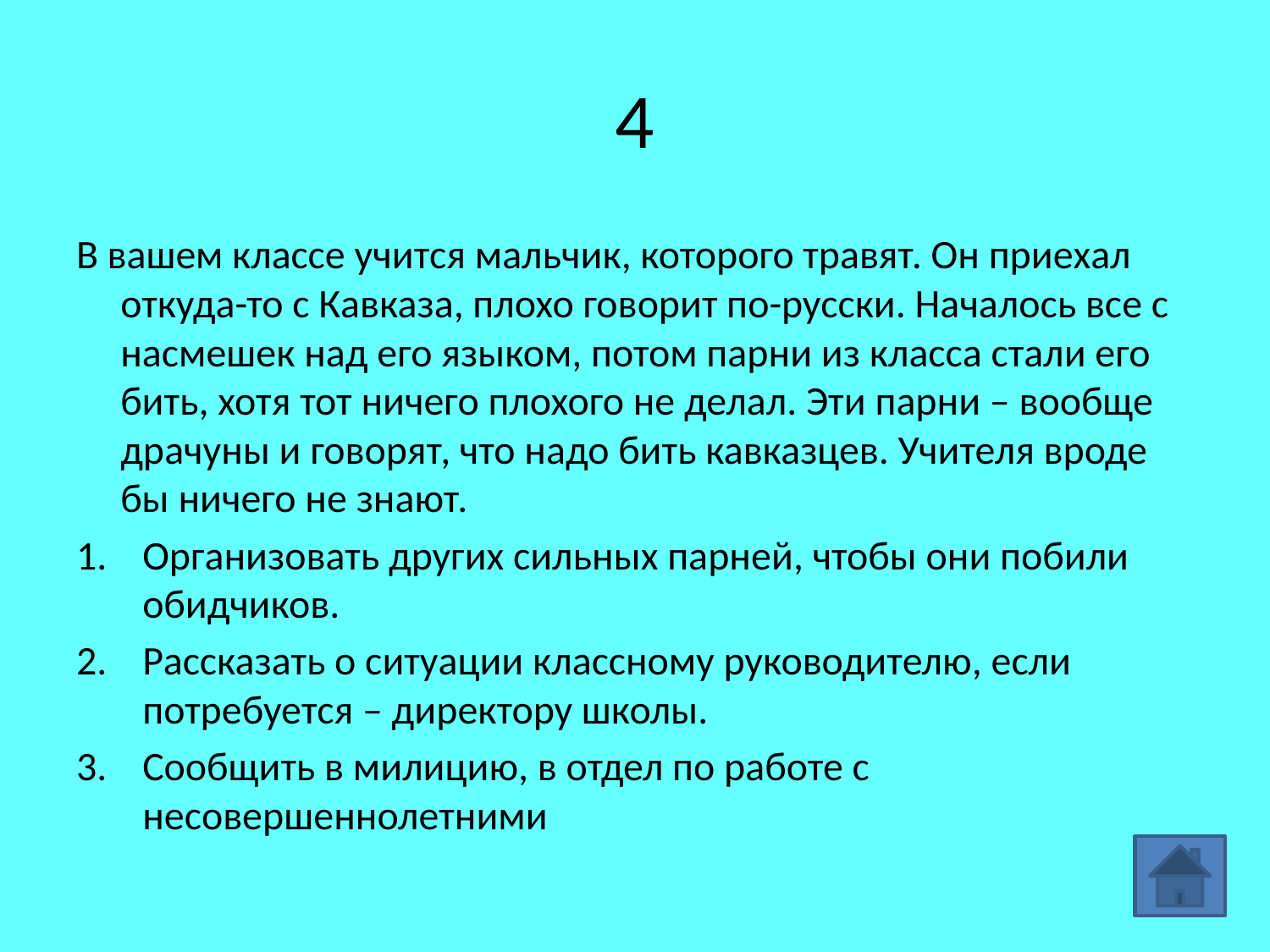

# 4
В вашем классе учится мальчик, которого травят. Он приехал откуда-то с Кавказа, плохо говорит по-русски. Началось все с насмешек над его языком, потом парни из класса стали его бить, хотя тот ничего плохого не делал. Эти парни – вообще драчуны и говорят, что надо бить кавказцев. Учителя вроде бы ничего не знают.
Организовать других сильных парней, чтобы они побили обидчиков.
Рассказать о ситуации классному руководителю, если потребуется – директору школы.
Сообщить в милицию, в отдел по работе с несовершеннолетними